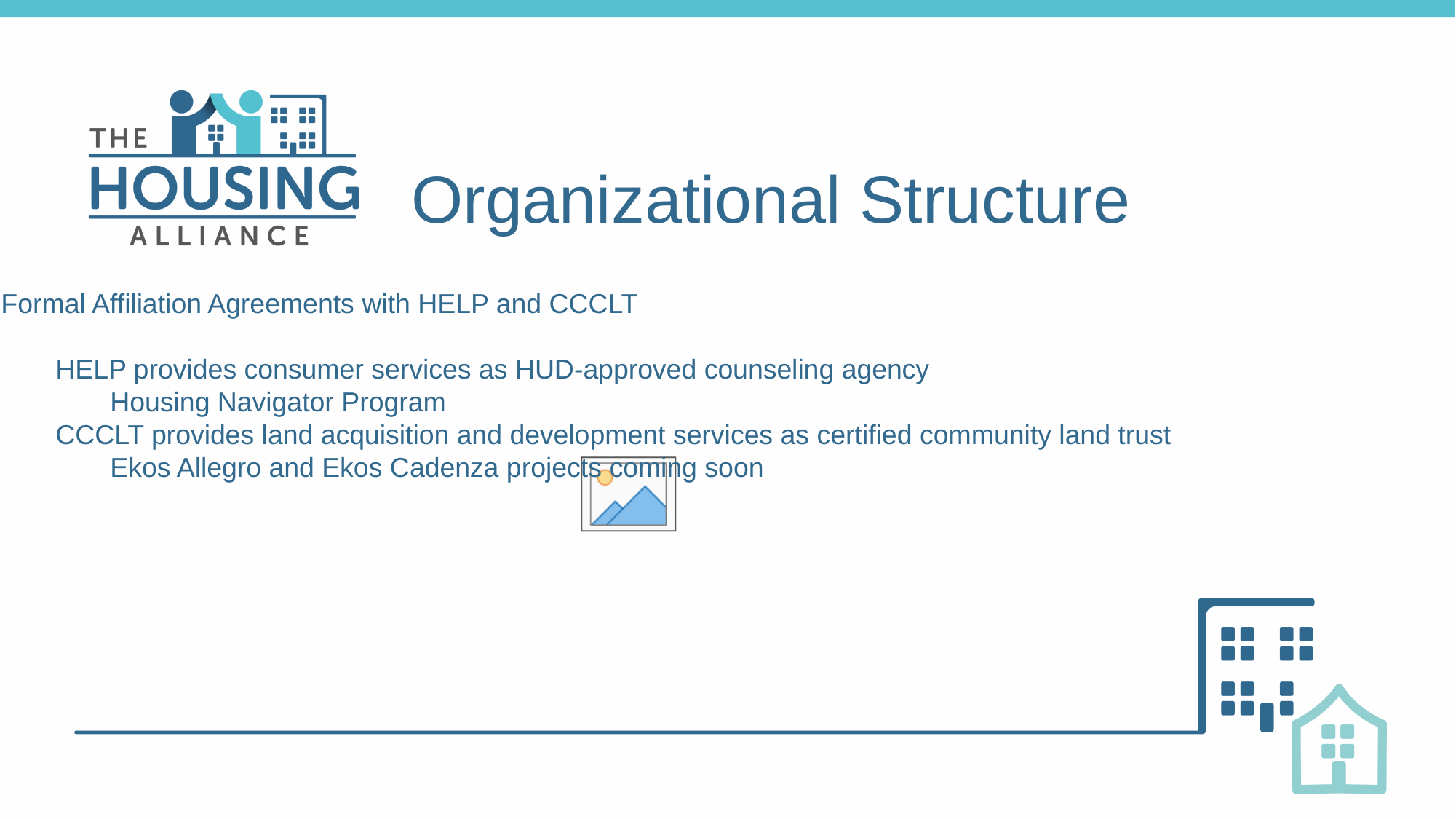

# Organizational Structure
Formal Affiliation Agreements with HELP and CCCLT

HELP provides consumer services as HUD-approved counseling agency
Housing Navigator Program
CCCLT provides land acquisition and development services as certified community land trust
Ekos Allegro and Ekos Cadenza projects coming soon